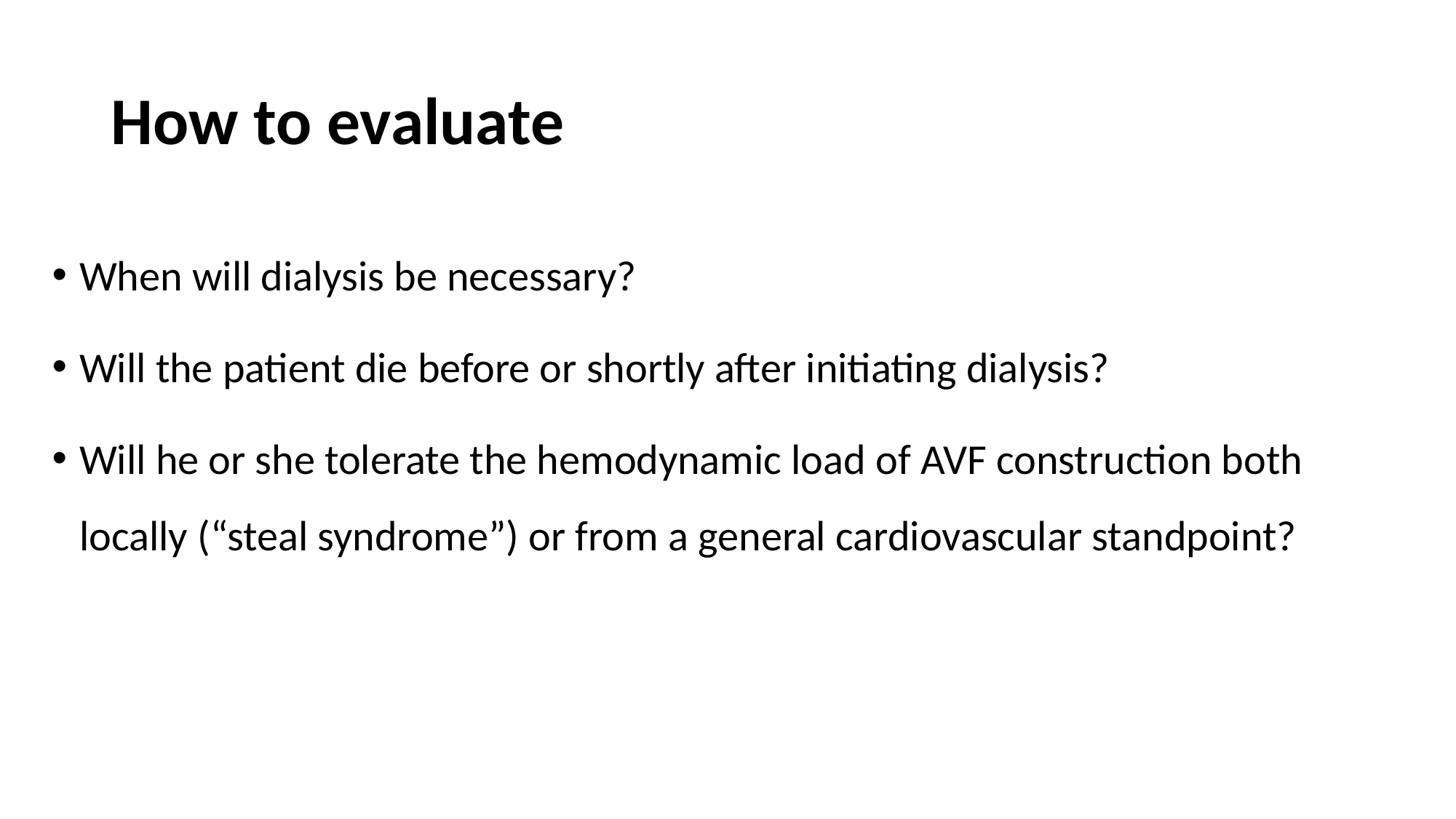

# How to evaluate
When will dialysis be necessary?
Will the patient die before or shortly after initiating dialysis?
Will he or she tolerate the hemodynamic load of AVF construction both locally (“steal syndrome”) or from a general cardiovascular standpoint?